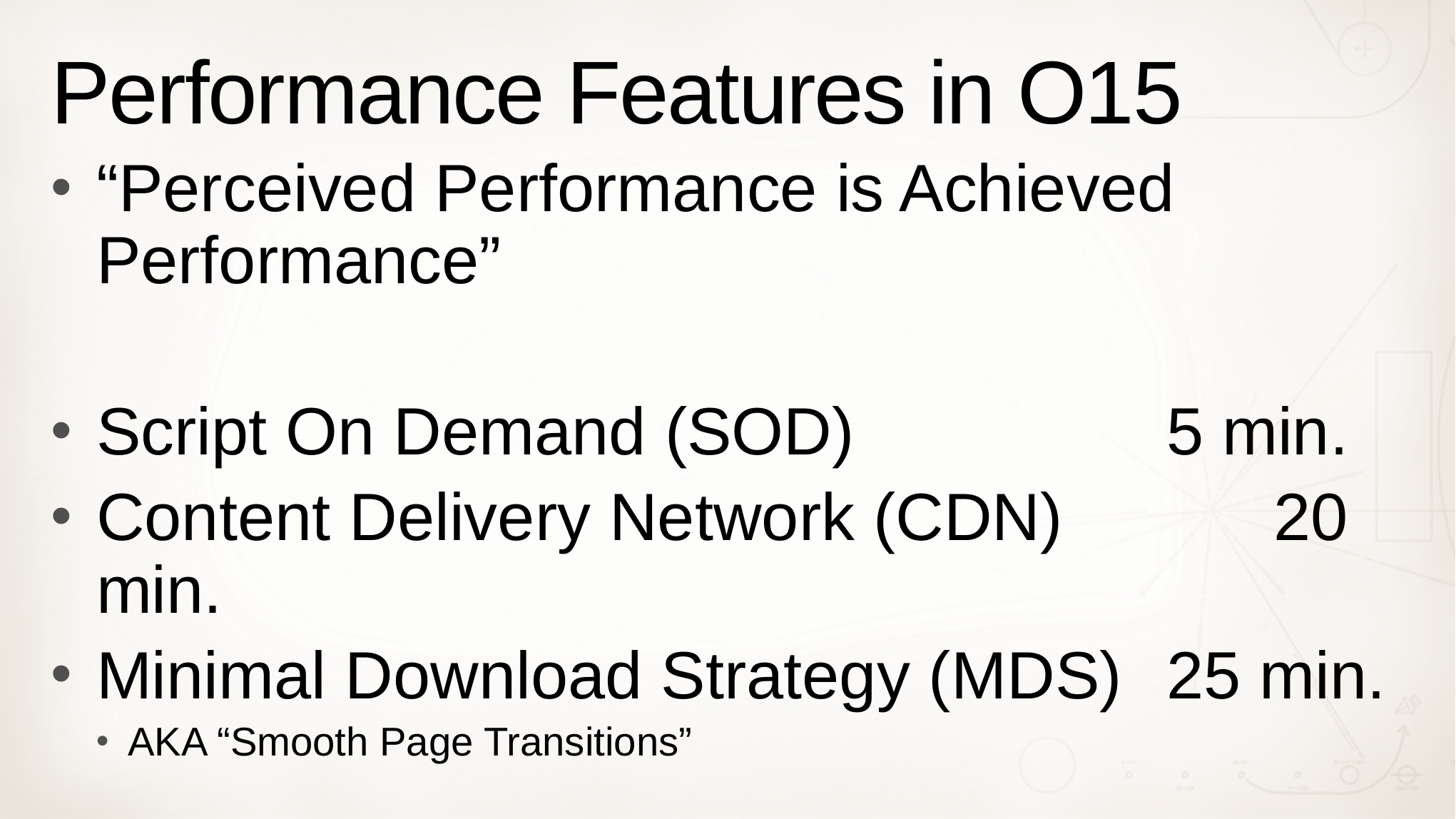

# Performance Features in O15
“Perceived Performance is Achieved Performance”

Script On Demand (SOD)			5 min.
Content Delivery Network (CDN)		20 min.
Minimal Download Strategy (MDS)	25 min.
AKA “Smooth Page Transitions”